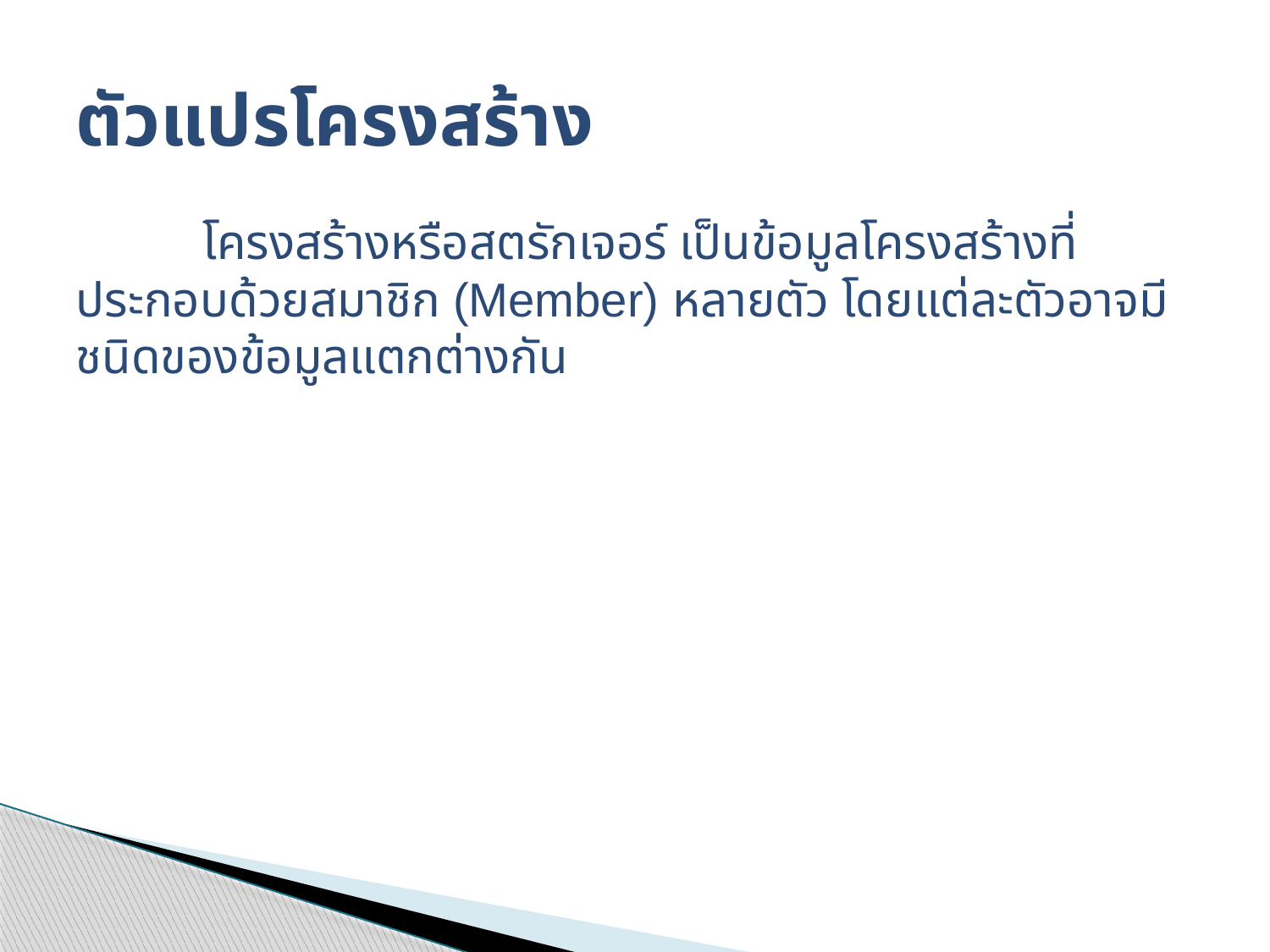

# ตัวแปรโครงสร้าง
	โครงสร้างหรือสตรักเจอร์ เป็นข้อมูลโครงสร้างที่ประกอบด้วยสมาชิก (Member) หลายตัว โดยแต่ละตัวอาจมีชนิดของข้อมูลแตกต่างกัน